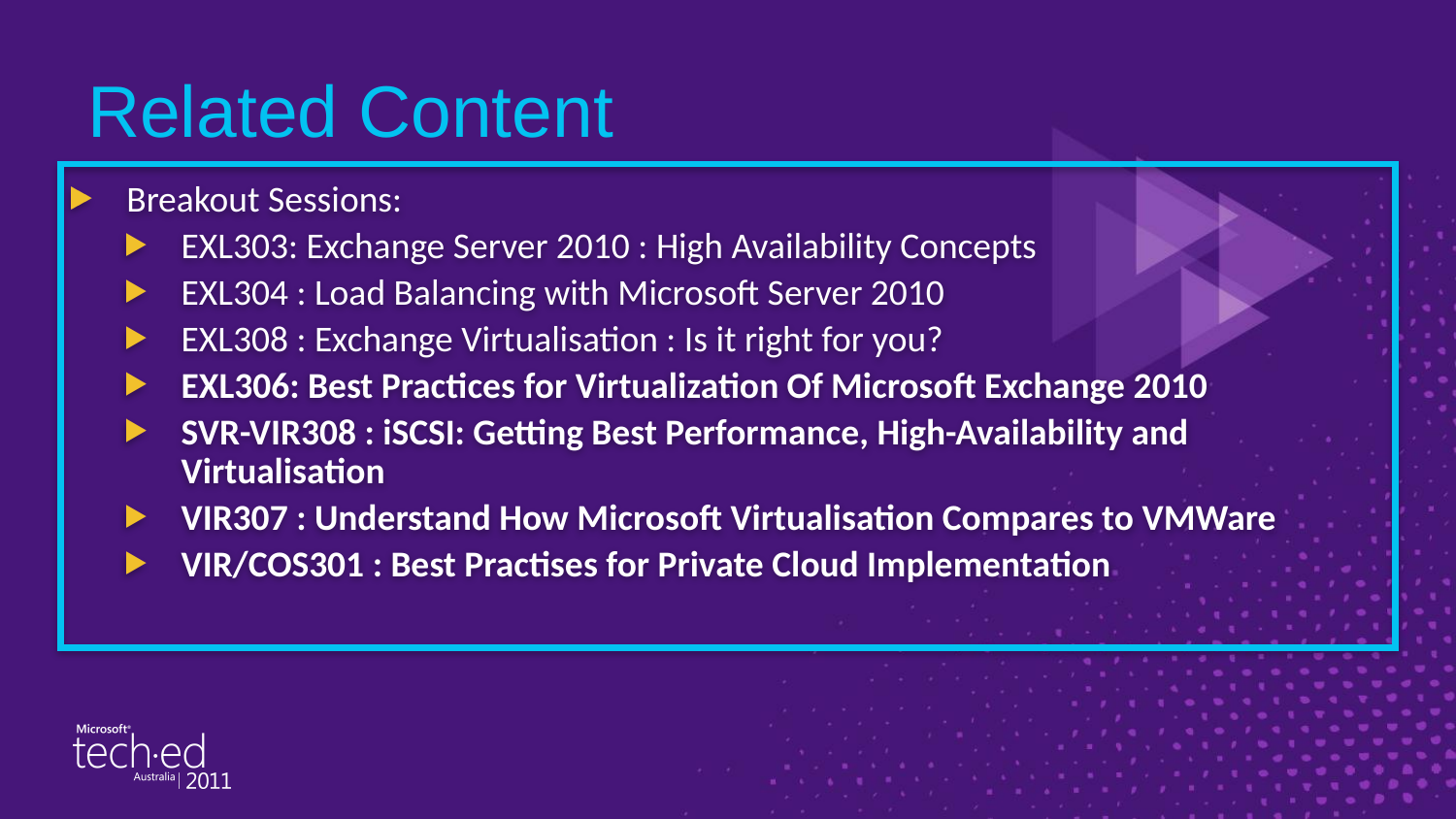

# Related Content
Breakout Sessions:
EXL303: Exchange Server 2010 : High Availability Concepts
EXL304 : Load Balancing with Microsoft Server 2010
EXL308 : Exchange Virtualisation : Is it right for you?
EXL306: Best Practices for Virtualization Of Microsoft Exchange 2010
SVR-VIR308 : iSCSI: Getting Best Performance, High-Availability and Virtualisation
VIR307 : Understand How Microsoft Virtualisation Compares to VMWare
VIR/COS301 : Best Practises for Private Cloud Implementation